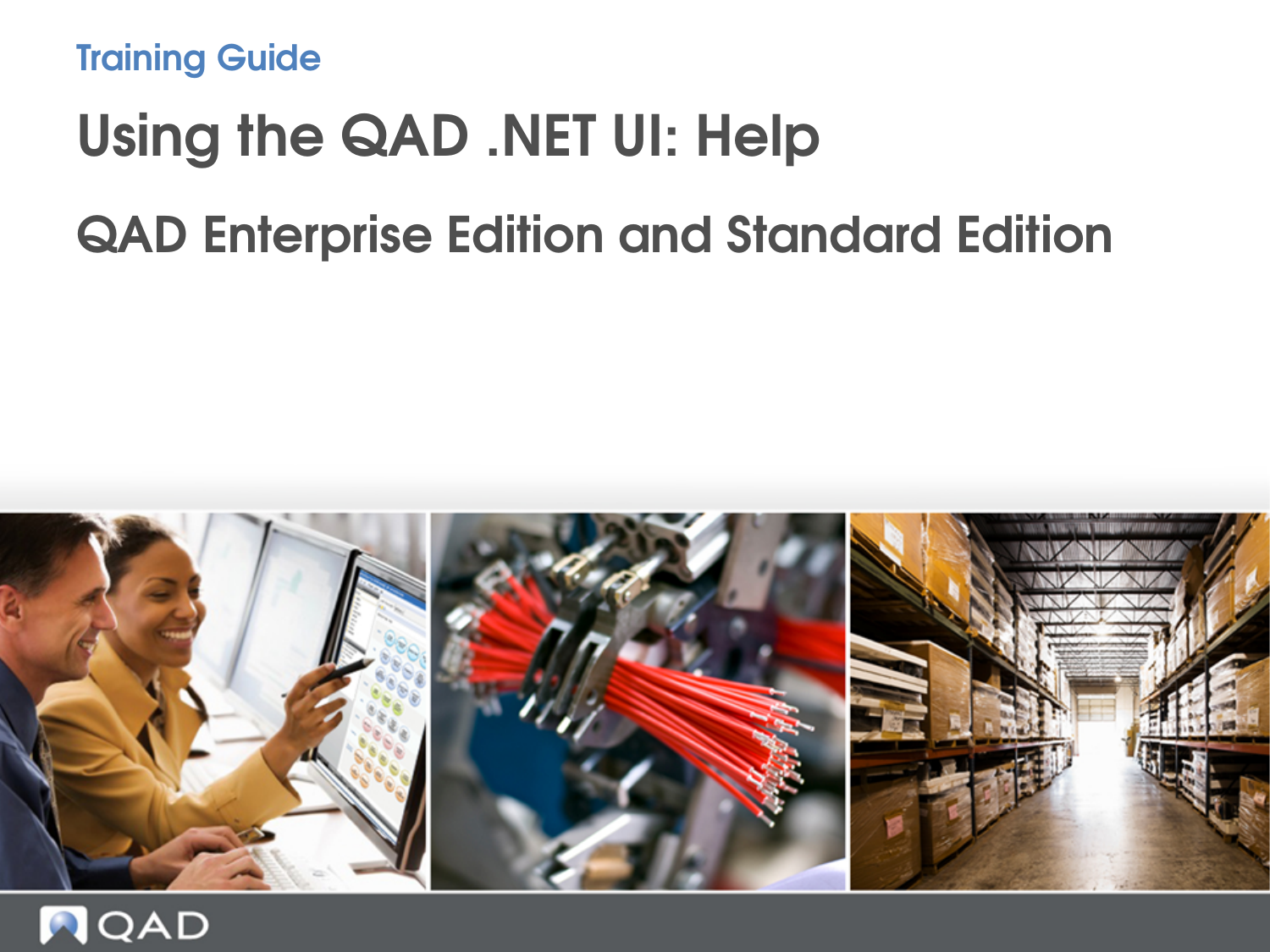

Training Guide
# Using the QAD .NET UI: Help
QAD Enterprise Edition and Standard Edition